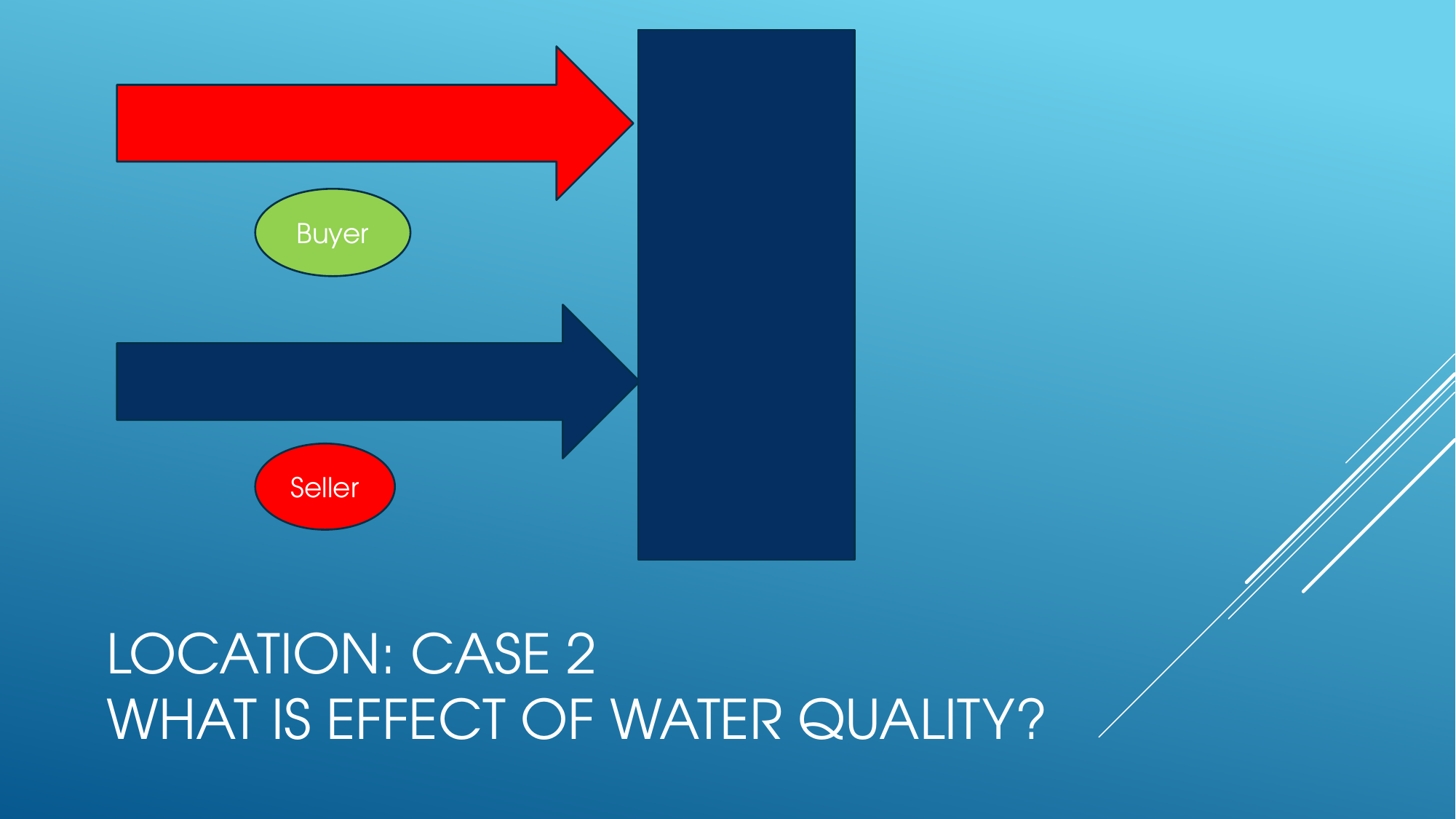

Buyer
Seller
# Location: Case 2 What is effect of Water Quality?